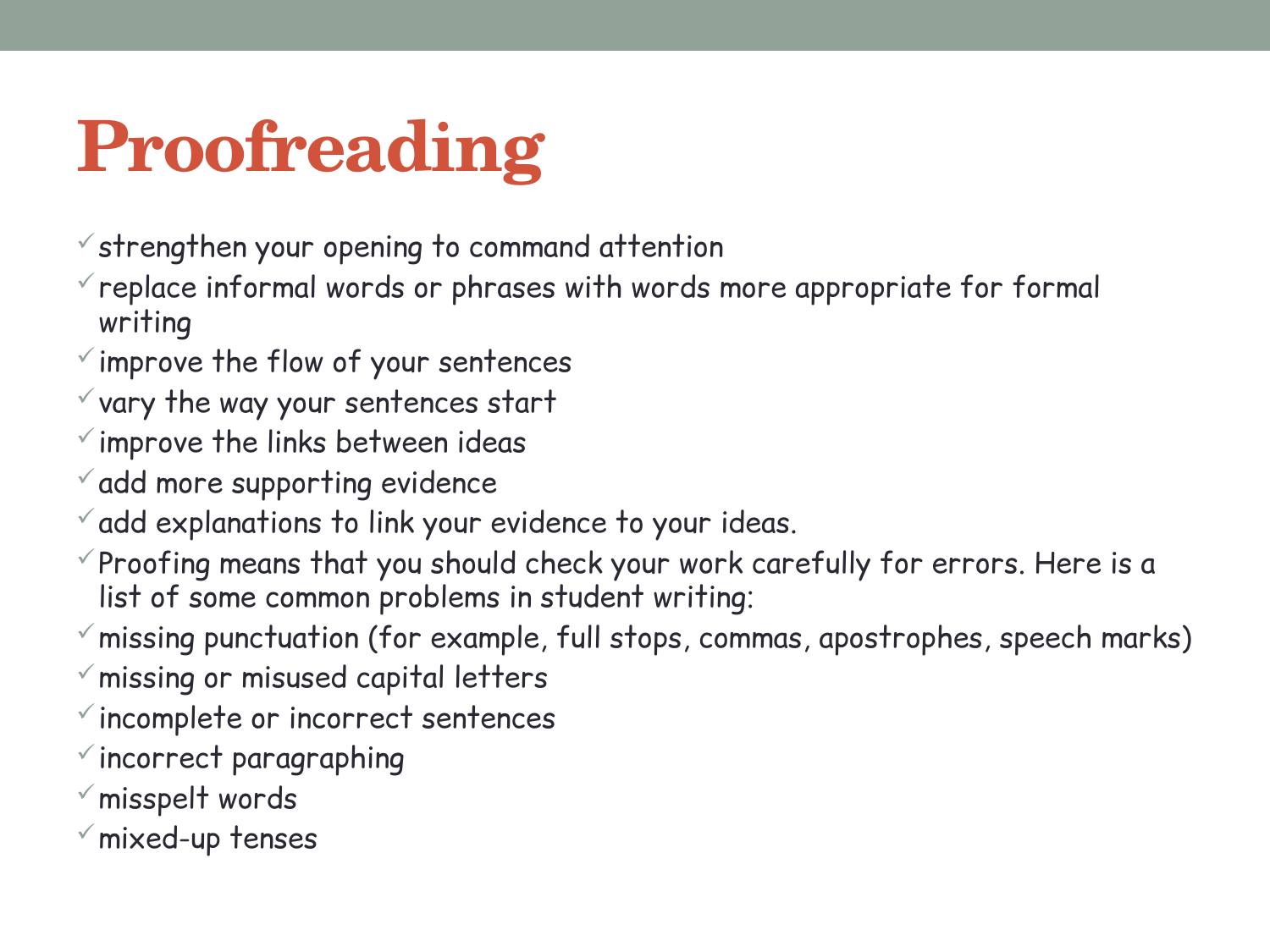

# Proofreading
strengthen your opening to command attention
replace informal words or phrases with words more appropriate for formal writing
improve the flow of your sentences
vary the way your sentences start
improve the links between ideas
add more supporting evidence
add explanations to link your evidence to your ideas.
Proofing means that you should check your work carefully for errors. Here is a list of some common problems in student writing:
missing punctuation (for example, full stops, commas, apostrophes, speech marks)
missing or misused capital letters
incomplete or incorrect sentences
incorrect paragraphing
misspelt words
mixed-up tenses